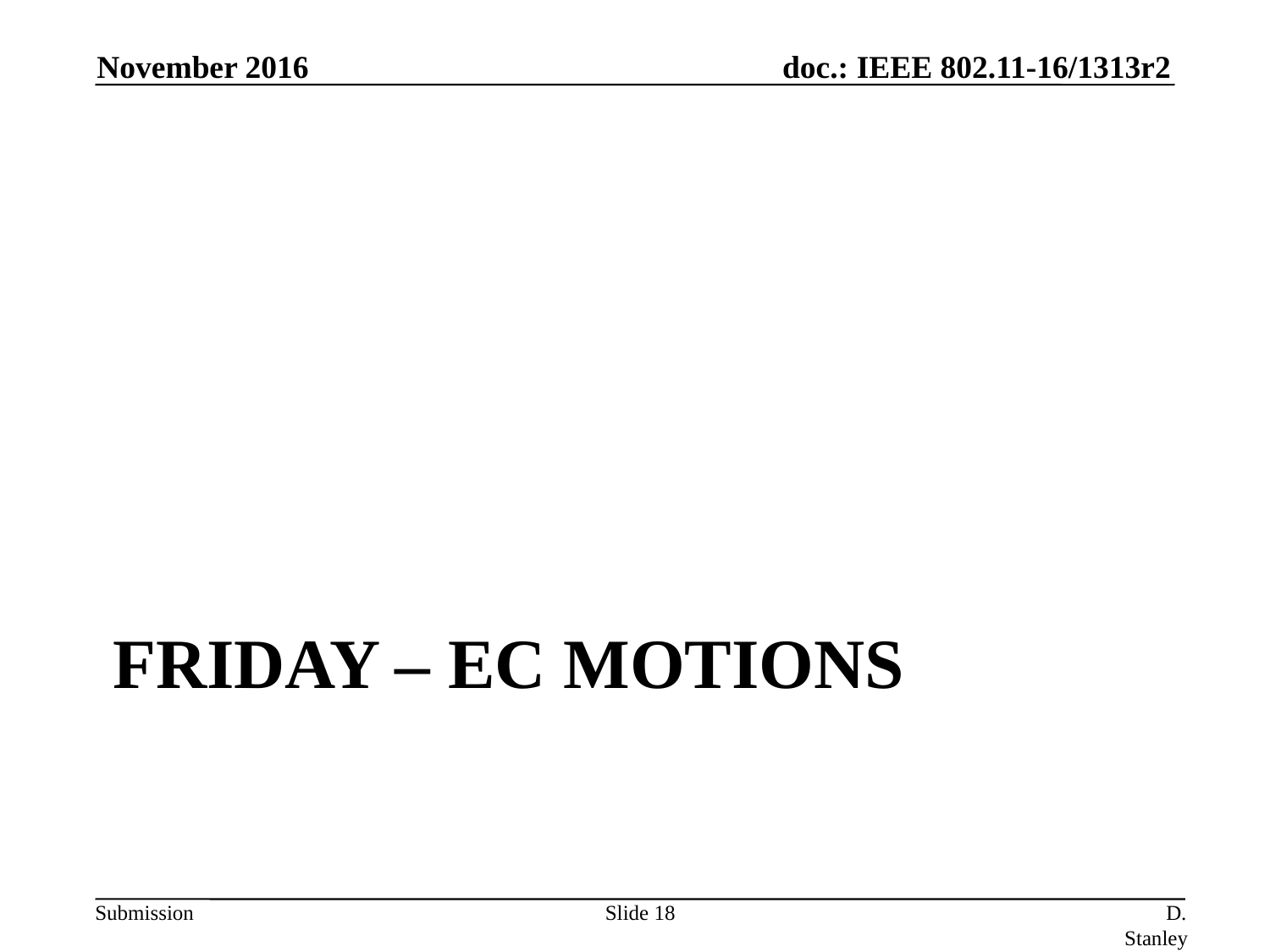

November 2016

# Friday – EC Motions
Slide 18
D. Stanley, HP Enterprise